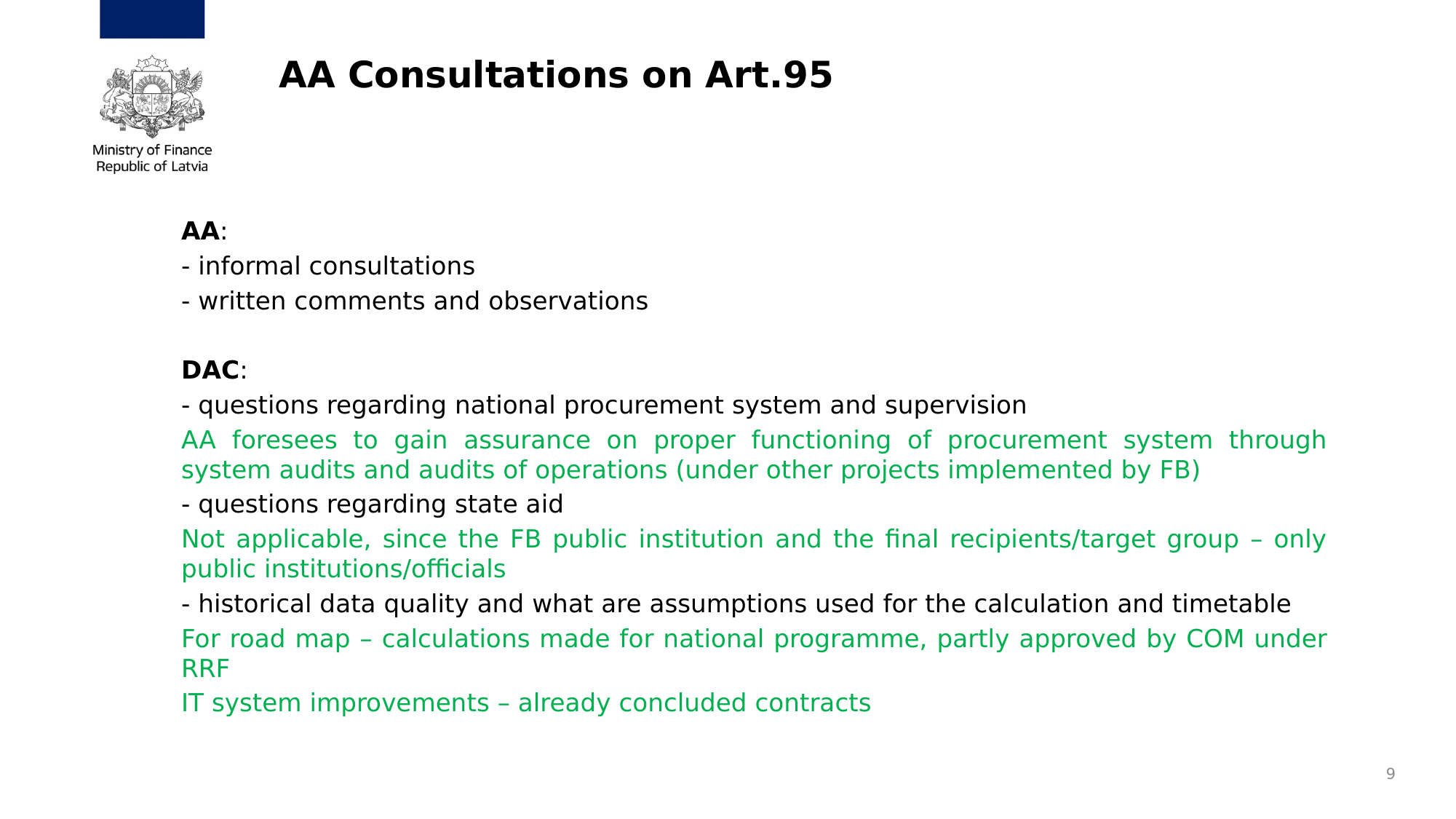

# AA Consultations on Art.95
AA:
- informal consultations
- written comments and observations

DAC:
- questions regarding national procurement system and supervision
AA foresees to gain assurance on proper functioning of procurement system through system audits and audits of operations (under other projects implemented by FB)
- questions regarding state aid
Not applicable, since the FB public institution and the final recipients/target group – only public institutions/officials
- historical data quality and what are assumptions used for the calculation and timetable
For road map – calculations made for national programme, partly approved by COM under RRF
IT system improvements – already concluded contracts

9